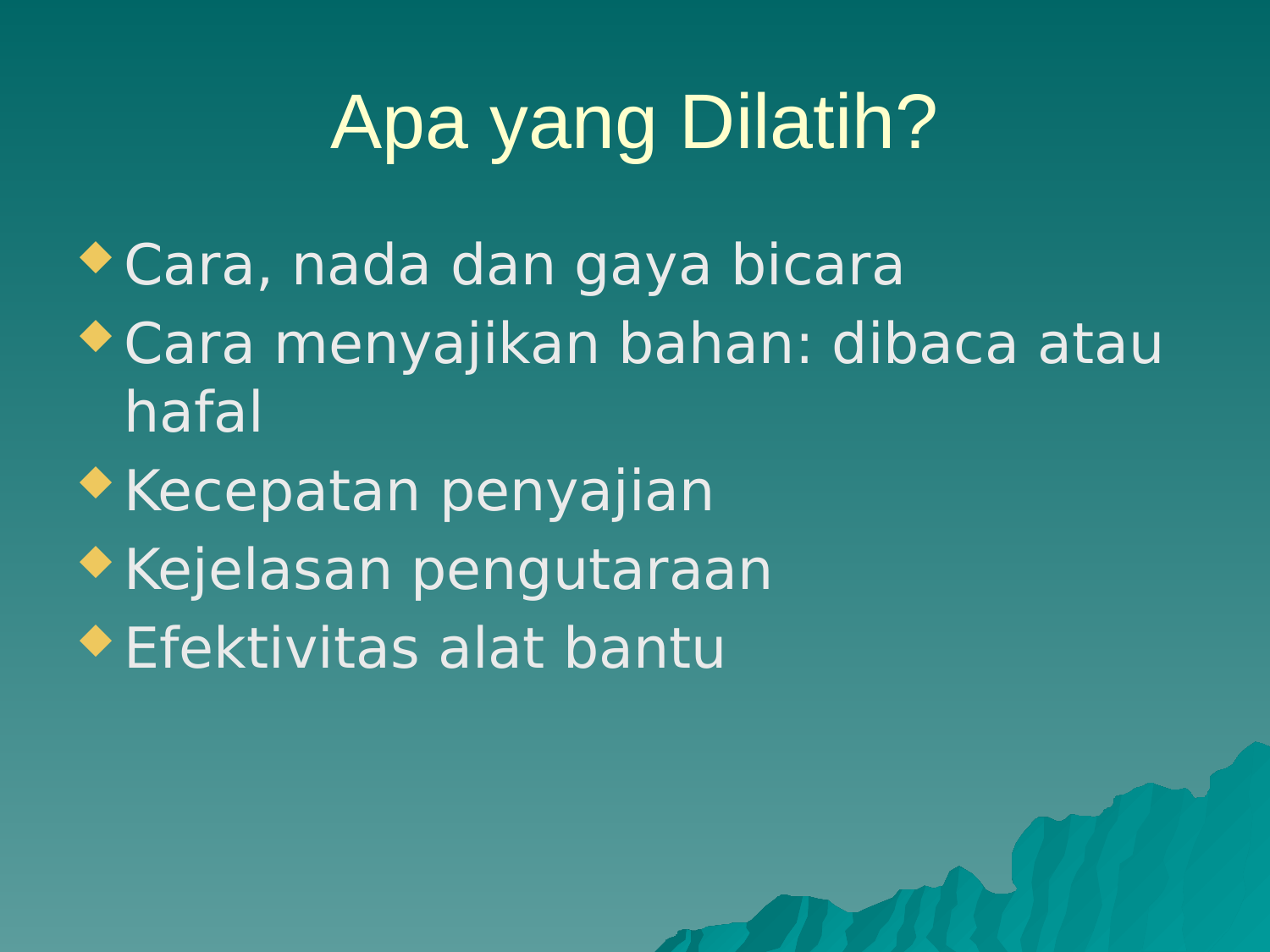

# Apa yang Dilatih?
Cara, nada dan gaya bicara
Cara menyajikan bahan: dibaca atau hafal
Kecepatan penyajian
Kejelasan pengutaraan
Efektivitas alat bantu